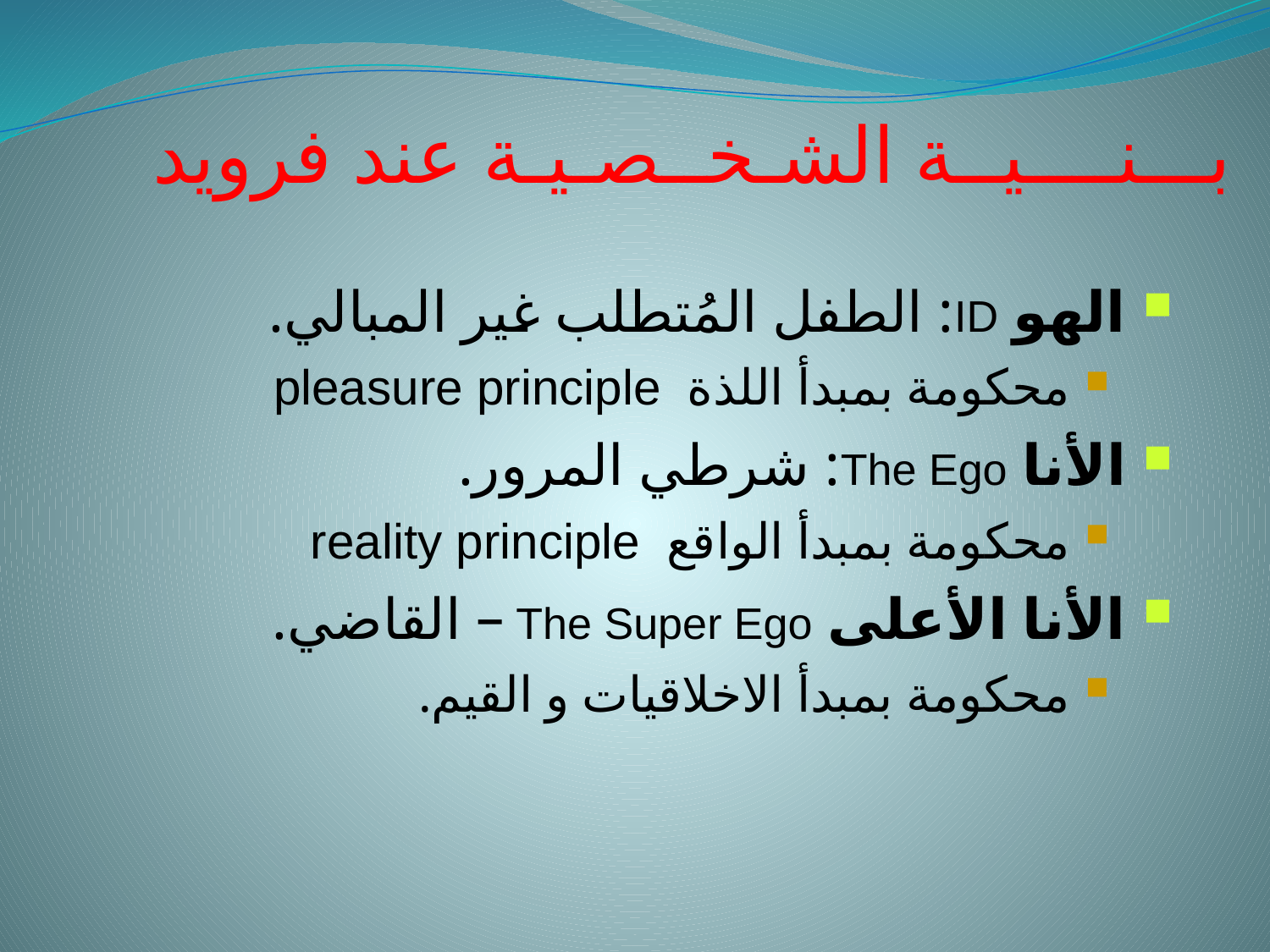

بـــنــــيــة الشـخــصـيـة عند فرويد
الهو ID: الطفل المُتطلب غير المبالي.
محكومة بمبدأ اللذة  pleasure principle
الأنا The Ego: شرطي المرور.
محكومة بمبدأ الواقع  reality principle
الأنا الأعلى The Super Ego – القاضي.
محكومة بمبدأ الاخلاقيات و القيم.